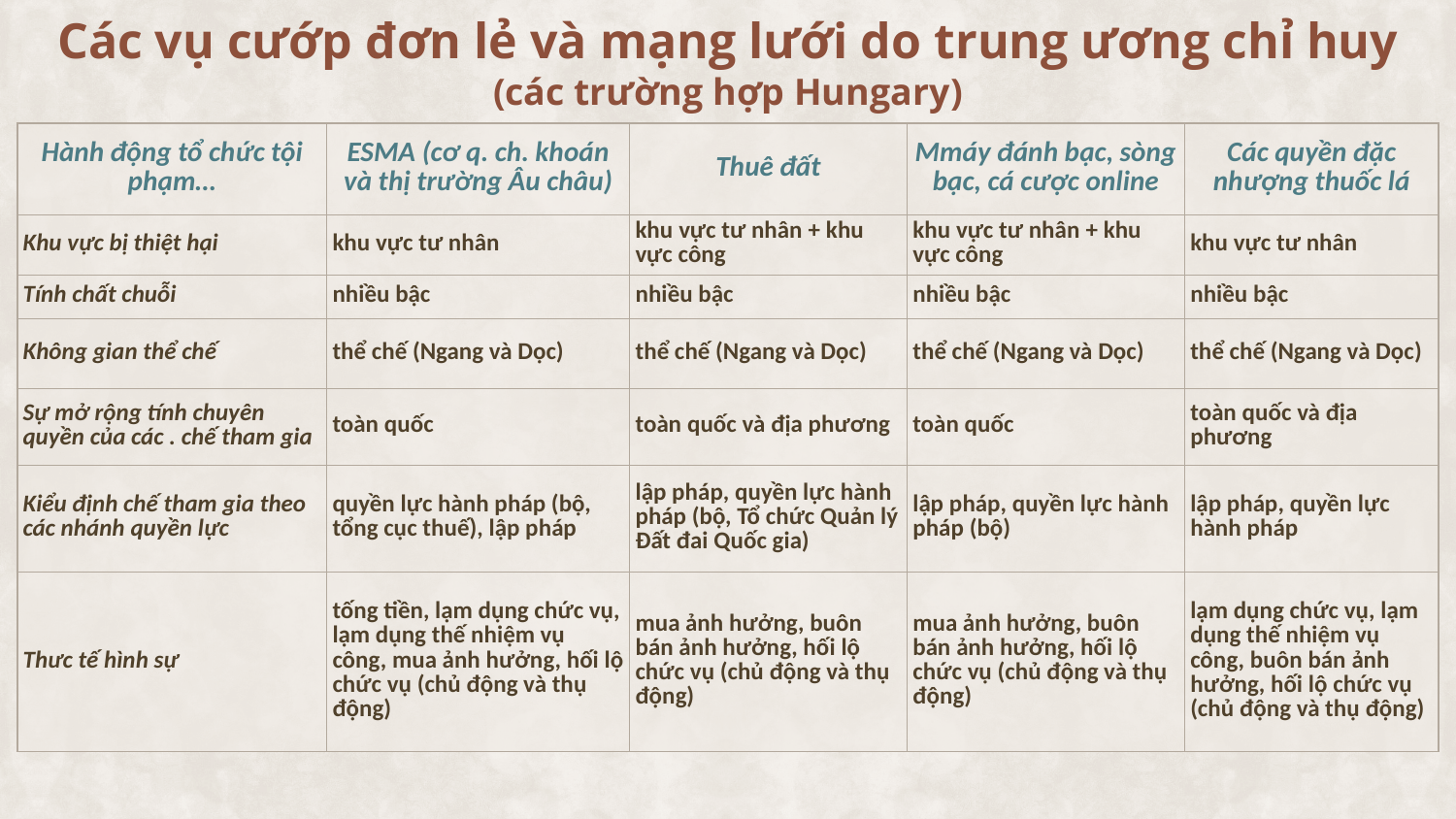

# Các vụ cướp đơn lẻ và mạng lưới do trung ương chỉ huy (các trường hợp Hungary)
| Hành động tổ chức tội phạm… | ESMA (cơ q. ch. khoán và thị trường Âu châu) | Thuê đất | Mmáy đánh bạc, sòng bạc, cá cược online | Các quyền đặc nhượng thuốc lá |
| --- | --- | --- | --- | --- |
| Khu vực bị thiệt hại | khu vực tư nhân | khu vực tư nhân + khu vực công | khu vực tư nhân + khu vực công | khu vực tư nhân |
| Tính chất chuỗi | nhiều bậc | nhiều bậc | nhiều bậc | nhiều bậc |
| Không gian thể chế | thể chế (Ngang và Dọc) | thể chế (Ngang và Dọc) | thể chế (Ngang và Dọc) | thể chế (Ngang và Dọc) |
| Sự mở rộng tính chuyên quyền của các . chế tham gia | toàn quốc | toàn quốc và địa phương | toàn quốc | toàn quốc và địa phương |
| Kiểu định chế tham gia theo các nhánh quyền lực | quyền lực hành pháp (bộ, tổng cục thuế), lập pháp | lập pháp, quyền lực hành pháp (bộ, Tổ chức Quản lý Đất đai Quốc gia) | lập pháp, quyền lực hành pháp (bộ) | lập pháp, quyền lực hành pháp |
| Thưc tế hình sự | tống tiền, lạm dụng chức vụ, lạm dụng thế nhiệm vụ công, mua ảnh hưởng, hối lộ chức vụ (chủ động và thụ động) | mua ảnh hưởng, buôn bán ảnh hưởng, hối lộ chức vụ (chủ động và thụ động) | mua ảnh hưởng, buôn bán ảnh hưởng, hối lộ chức vụ (chủ động và thụ động) | lạm dụng chức vụ, lạm dụng thế nhiệm vụ công, buôn bán ảnh hưởng, hối lộ chức vụ (chủ động và thụ động) |